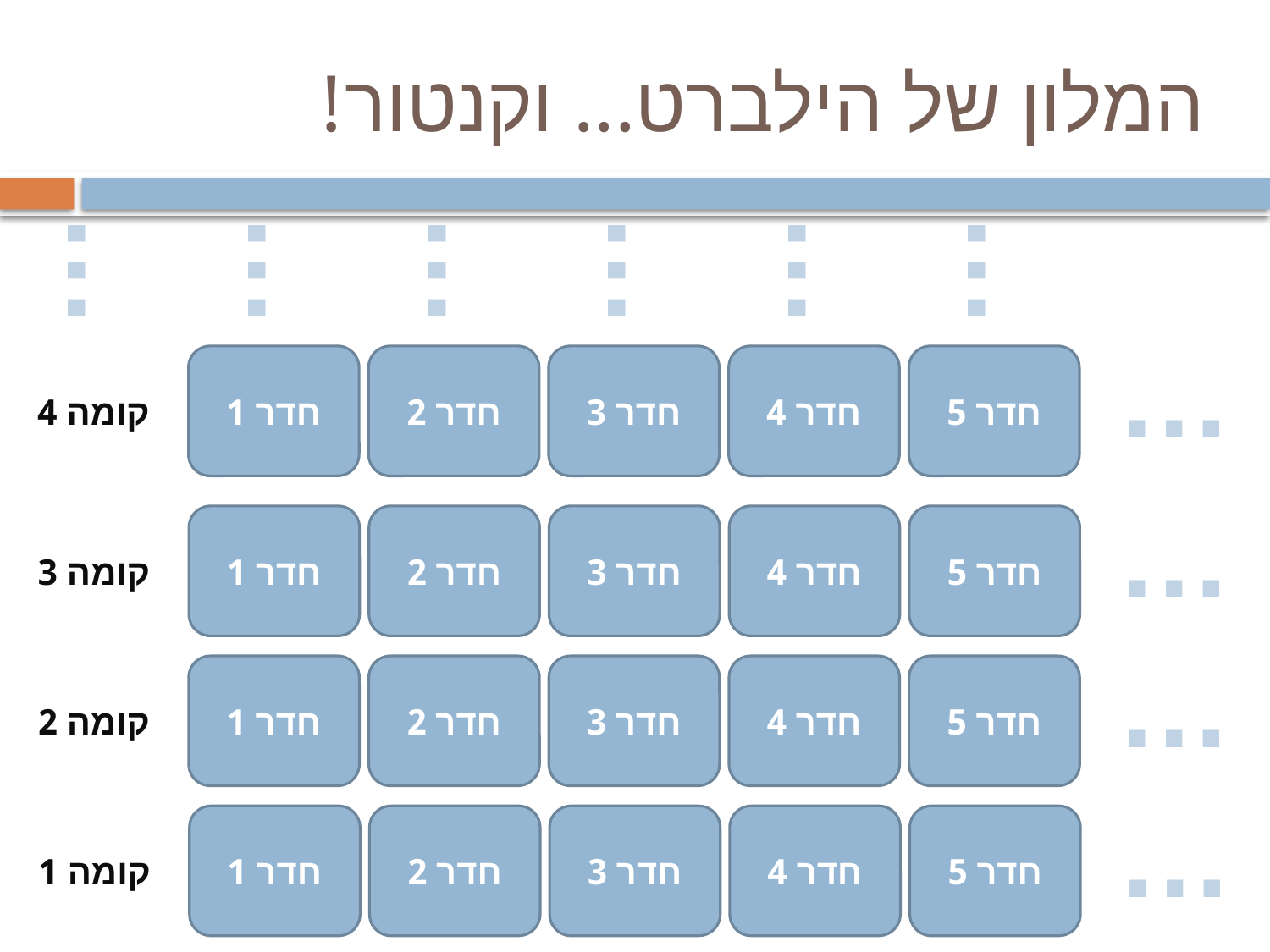

# המלון של הילברט... וקנטור!
…
…
…
…
…
…
קומה 4
חדר 1
חדר 2
חדר 3
חדר 4
חדר 5
…
קומה 3
חדר 1
חדר 2
חדר 3
חדר 4
חדר 5
…
קומה 2
חדר 1
חדר 2
חדר 3
חדר 4
חדר 5
…
קומה 1
חדר 1
חדר 2
חדר 3
חדר 4
חדר 5
…